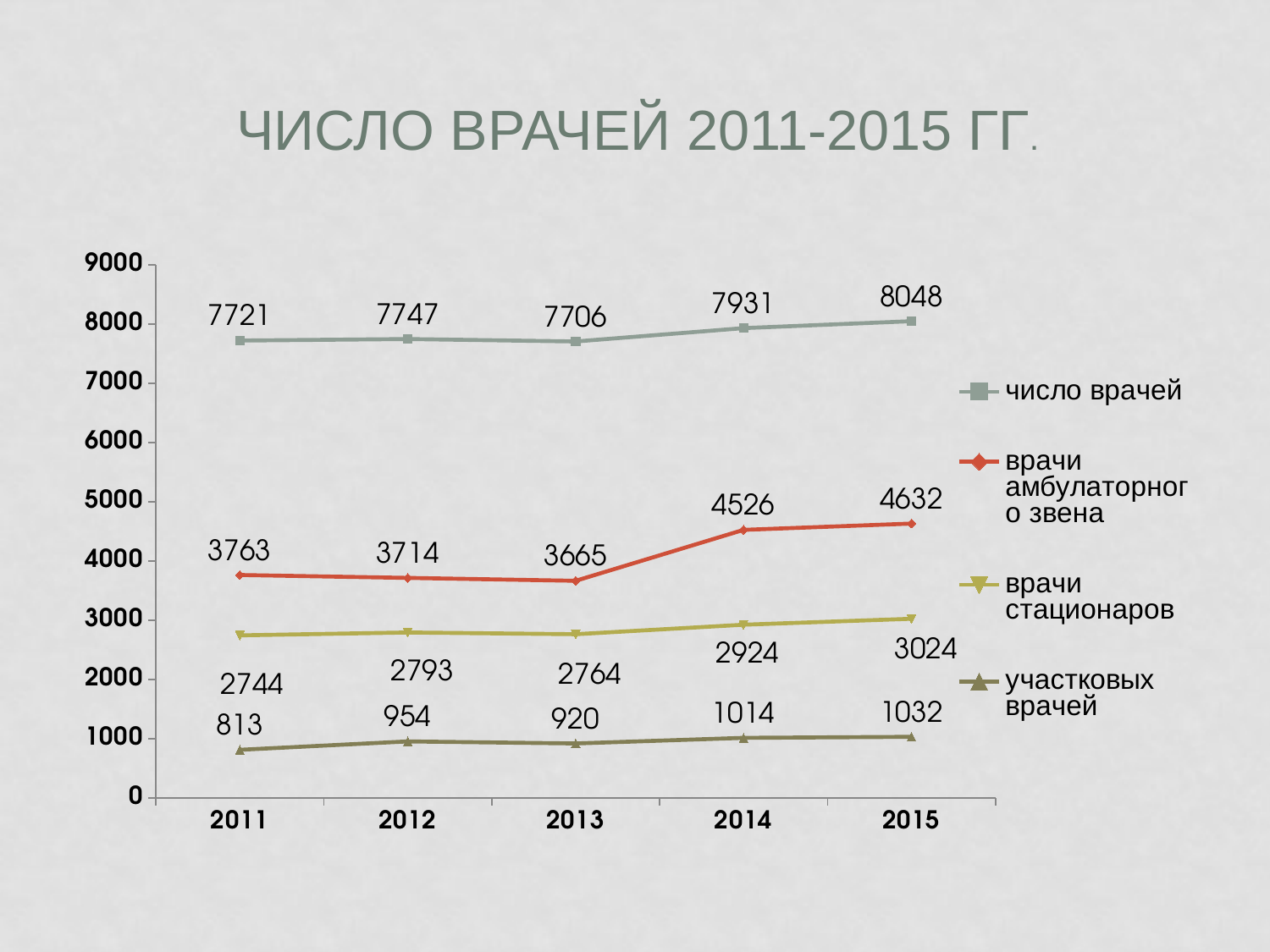

# Число врачей 2011-2015 гг.

### Chart

| Category | число врачей | врачи амбулаторного звена | врачи стационаров | участковых врачей |
|---|---|---|---|---|
| 2011 | 7721.0 | 3763.0 | 2744.0 | 813.0 |
| 2012 | 7747.0 | 3714.0 | 2793.0 | 954.0 |
| 2013 | 7706.0 | 3665.0 | 2764.0 | 920.0 |
| 2014 | 7931.0 | 4526.0 | 2924.0 | 1014.0 |
| 2015 | 8048.0 | 4632.0 | 3024.0 | 1032.0 |